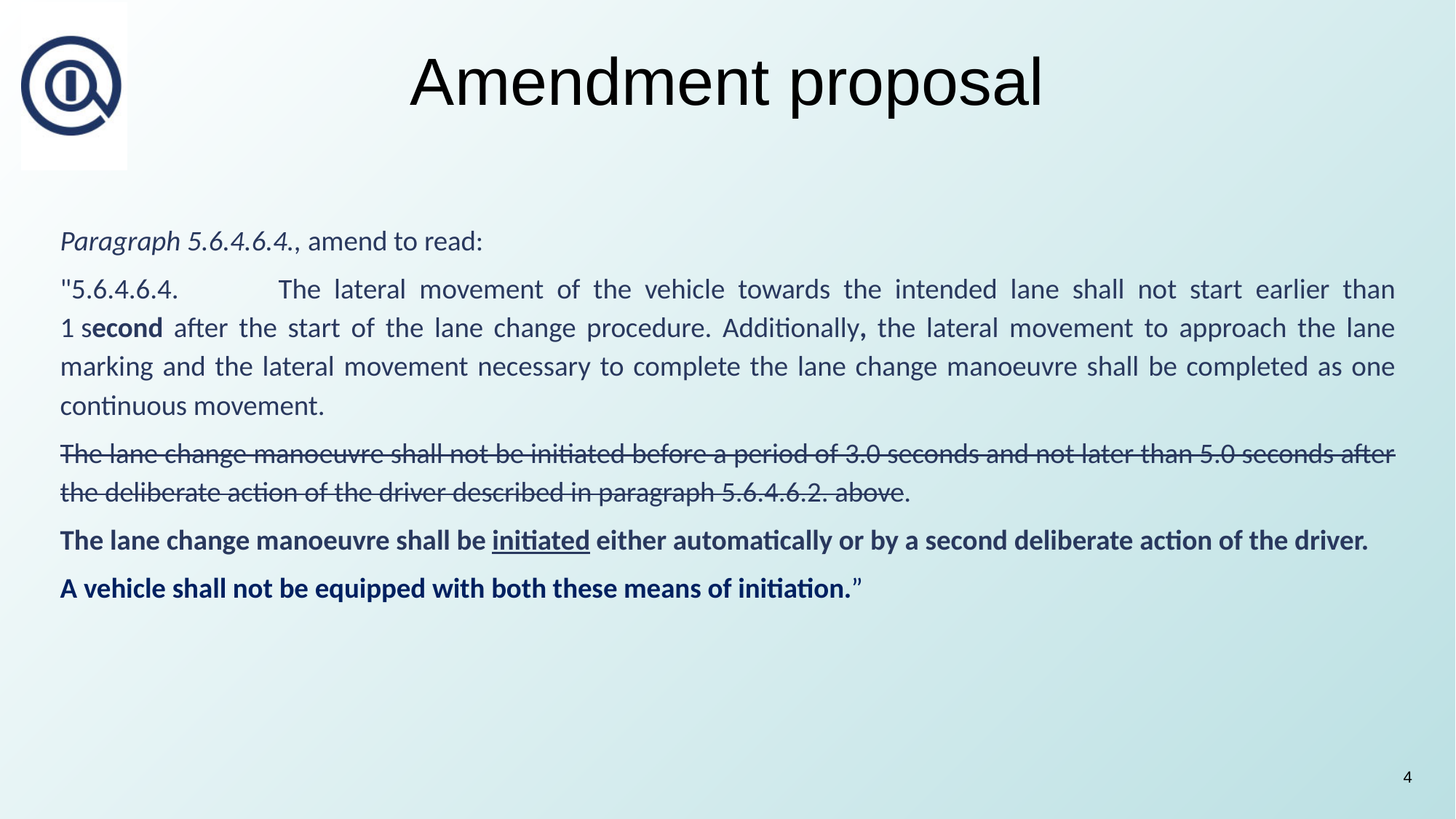

# Amendment proposal

Paragraph 5.6.4.6.4., amend to read:
"5.6.4.6.4.	The lateral movement of the vehicle towards the intended lane shall not start earlier than 1 second after the start of the lane change procedure. Additionally, the lateral movement to approach the lane marking and the lateral movement necessary to complete the lane change manoeuvre shall be completed as one continuous movement.
The lane change manoeuvre shall not be initiated before a period of 3.0 seconds and not later than 5.0 seconds after the deliberate action of the driver described in paragraph 5.6.4.6.2. above.
The lane change manoeuvre shall be initiated either automatically or by a second deliberate action of the driver.
A vehicle shall not be equipped with both these means of initiation.”

4